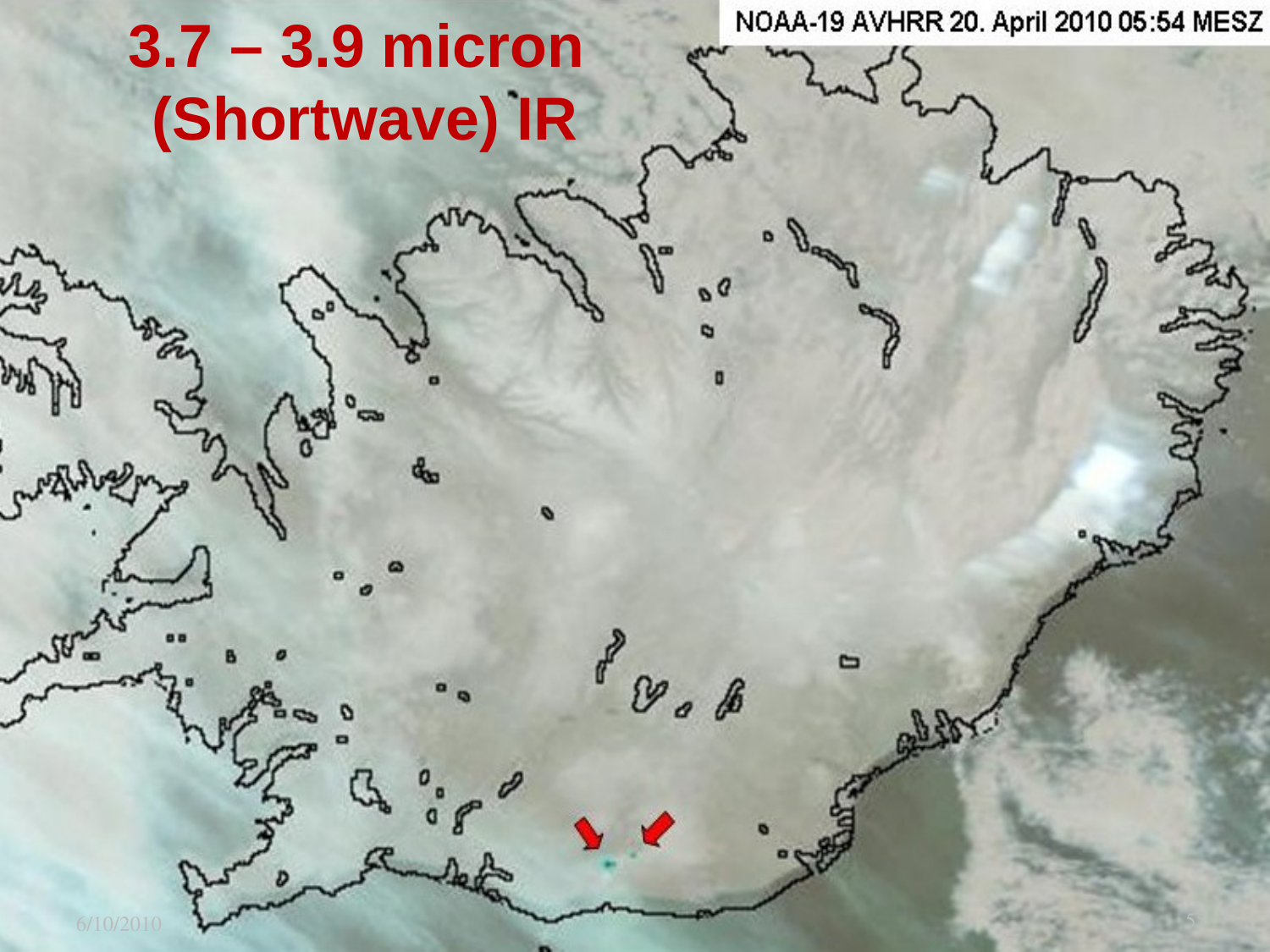

# 3.7 – 3.9 micron (Shortwave) IR
6/10/2010
55